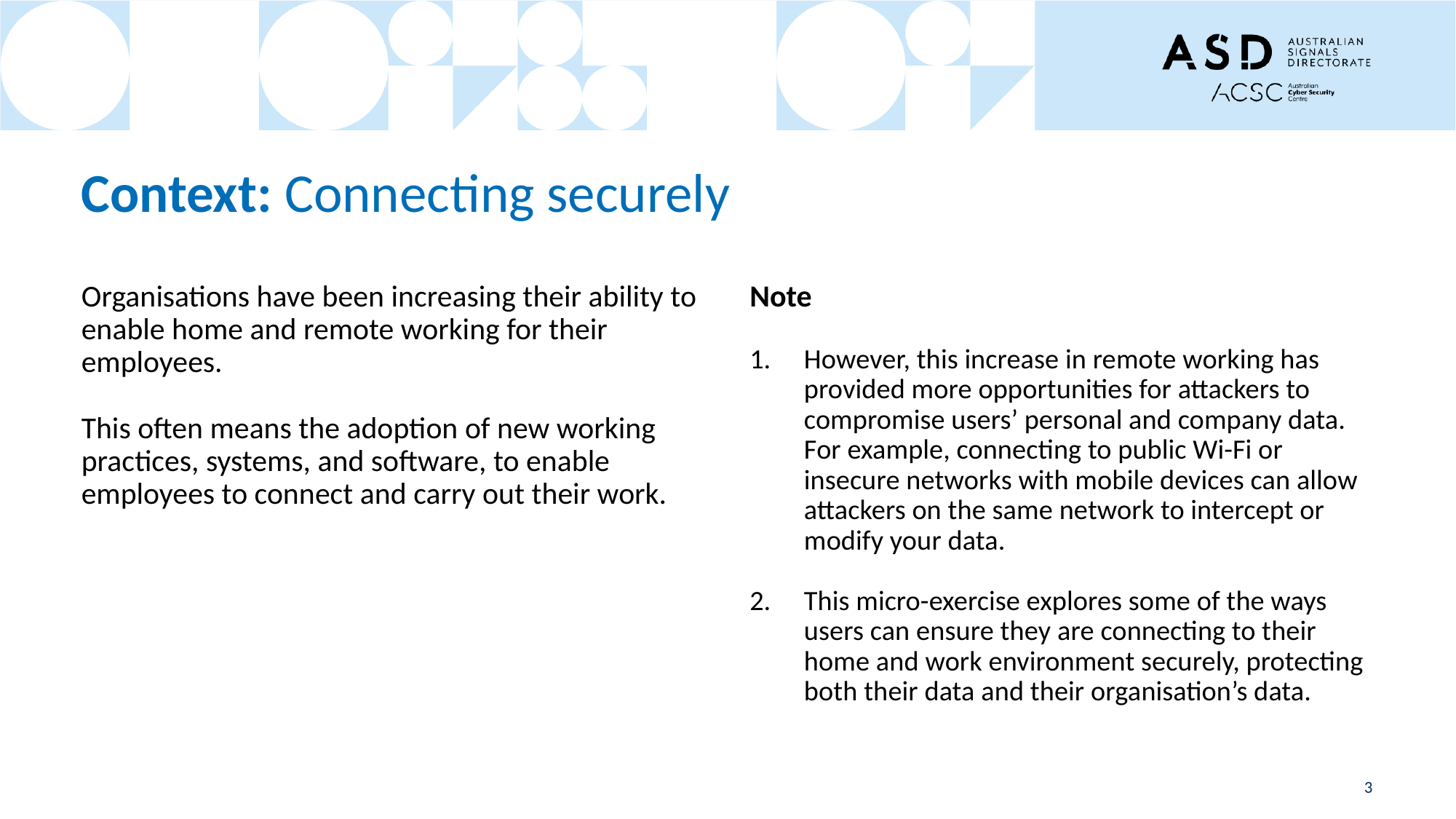

# Context: Connecting securely
Organisations have been increasing their ability to enable home and remote working for their employees.
This often means the adoption of new working practices, systems, and software, to enable employees to connect and carry out their work.
Note
However, this increase in remote working has provided more opportunities for attackers to compromise users’ personal and company data. For example, connecting to public Wi-Fi or insecure networks with mobile devices can allow attackers on the same network to intercept or modify your data.
This micro-exercise explores some of the ways users can ensure they are connecting to their home and work environment securely, protecting both their data and their organisation’s data.
3